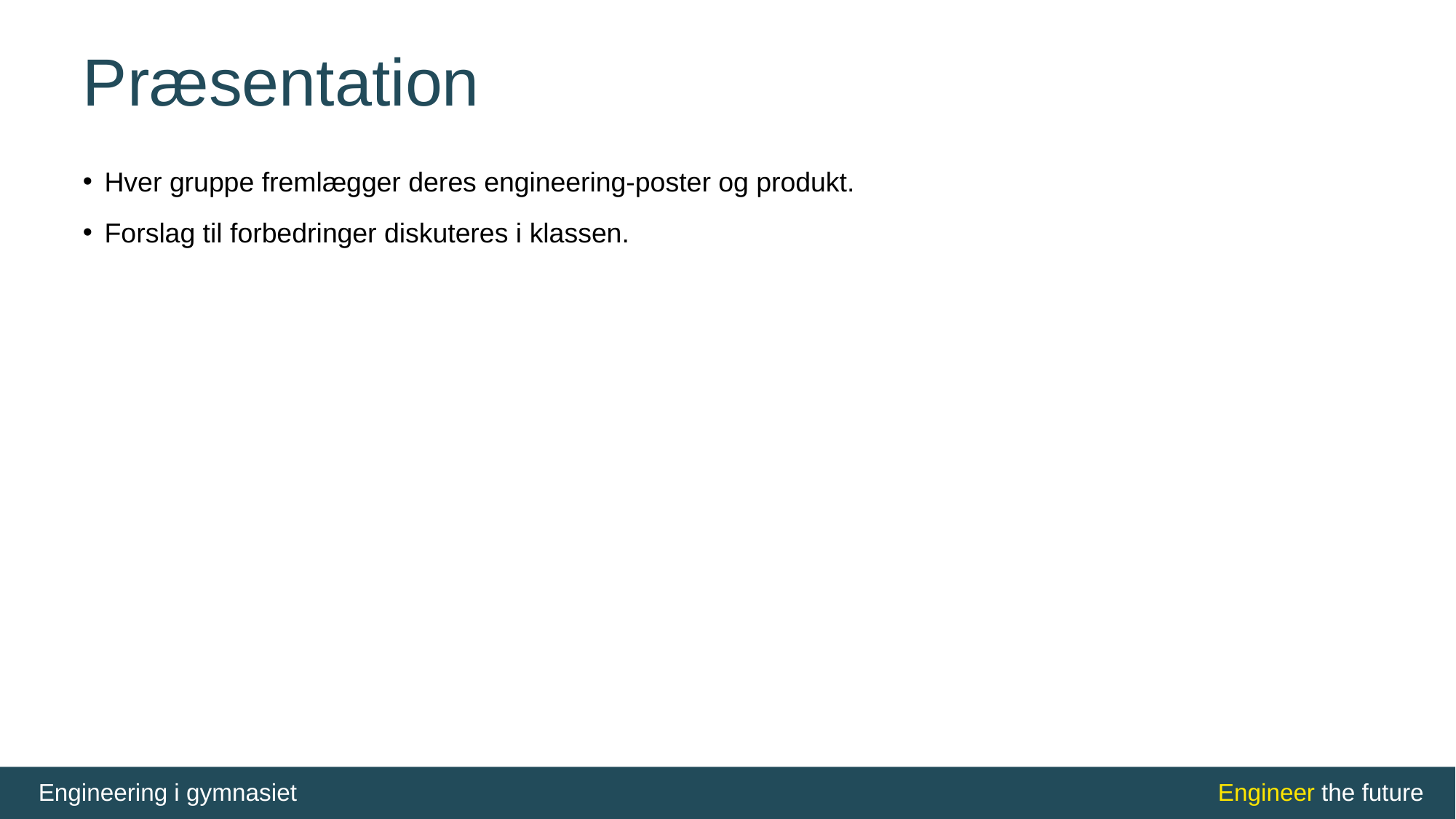

# Præsentation
Hver gruppe fremlægger deres engineering-poster og produkt.
Forslag til forbedringer diskuteres i klassen.